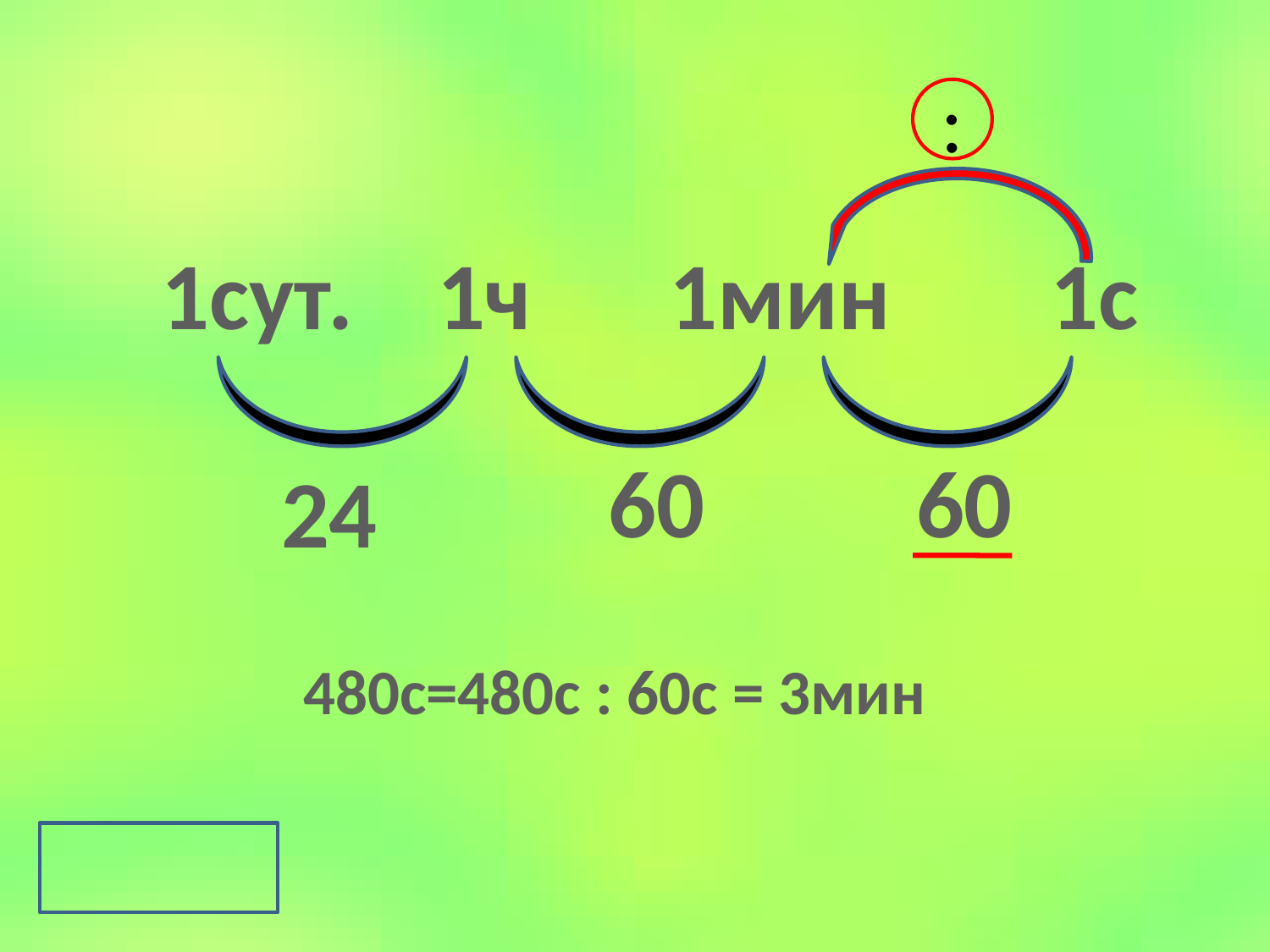

:

1сут.	 1ч		1мин		1с

60
60
24
480с=480с : 60с = 3мин